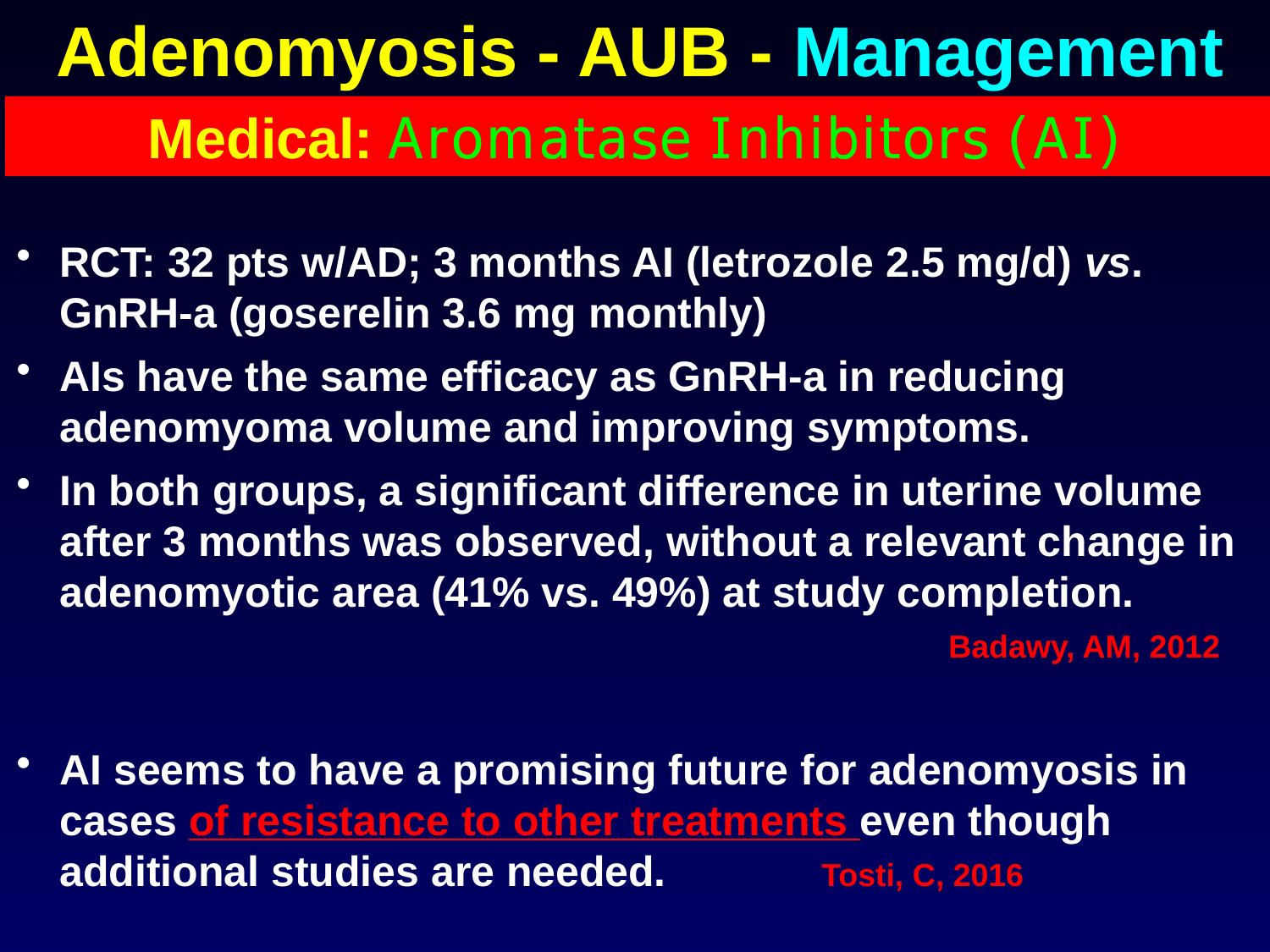

# Adenomyosis - AUB - Management
Medical: Aromatase Inhibitors (AI)

RCT: 32 pts w/AD; 3 months AI (letrozole 2.5 mg/d) vs. GnRH-a (goserelin 3.6 mg monthly)
AIs have the same efficacy as GnRH-a in reducing adenomyoma volume and improving symptoms.
In both groups, a significant difference in uterine volume after 3 months was observed, without a relevant change in adenomyotic area (41% vs. 49%) at study completion.								Badawy, AM, 2012

AI seems to have a promising future for adenomyosis in cases of resistance to other treatments even though additional studies are needed.		Tosti, C, 2016